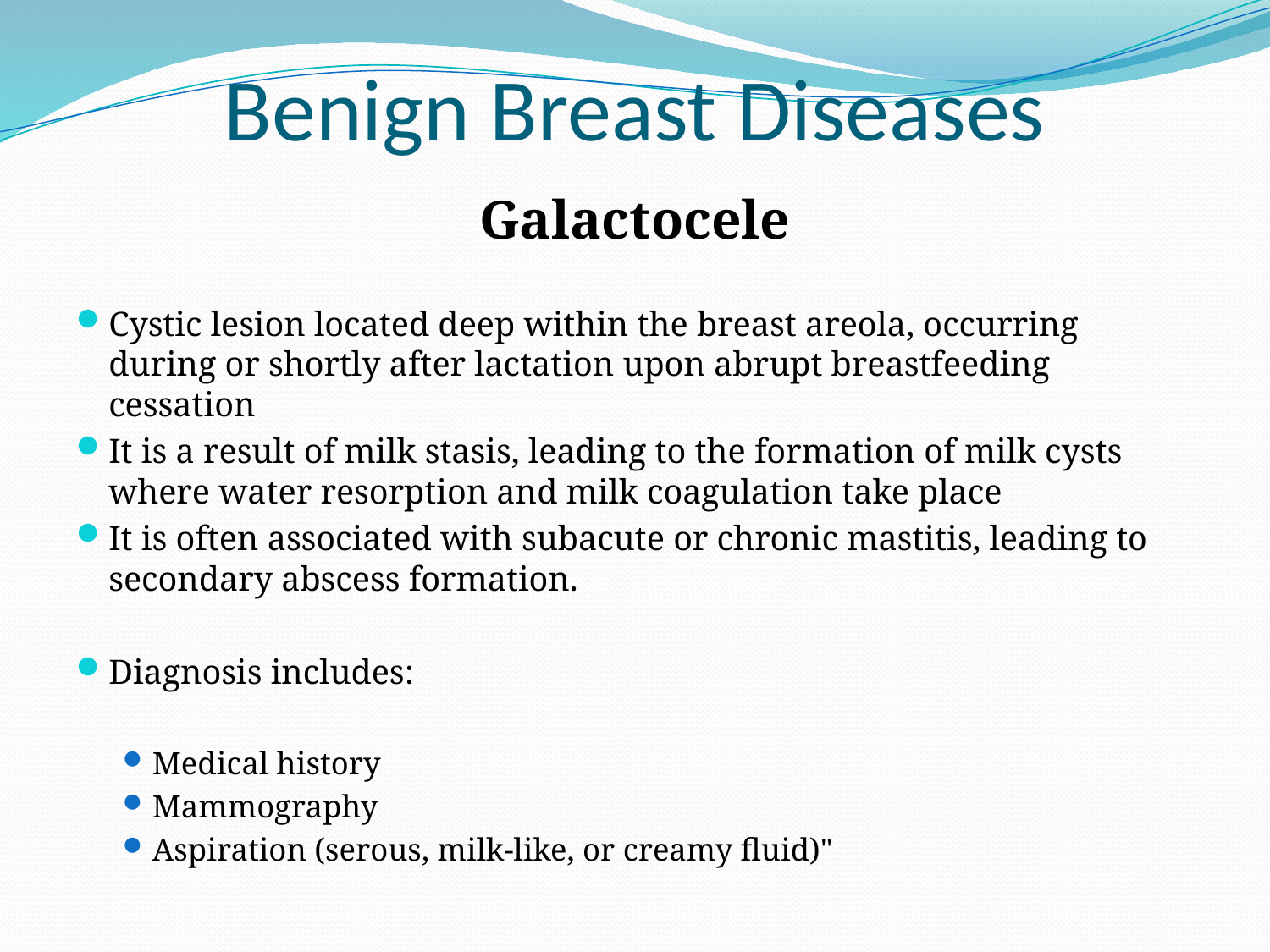

# Benign Breast Diseases
Galactocele

Cystic lesion located deep within the breast areola, occurring during or shortly after lactation upon abrupt breastfeeding cessation
It is a result of milk stasis, leading to the formation of milk cysts where water resorption and milk coagulation take place
It is often associated with subacute or chronic mastitis, leading to secondary abscess formation.

Diagnosis includes:

Medical history
Mammography
Aspiration (serous, milk-like, or creamy fluid)"